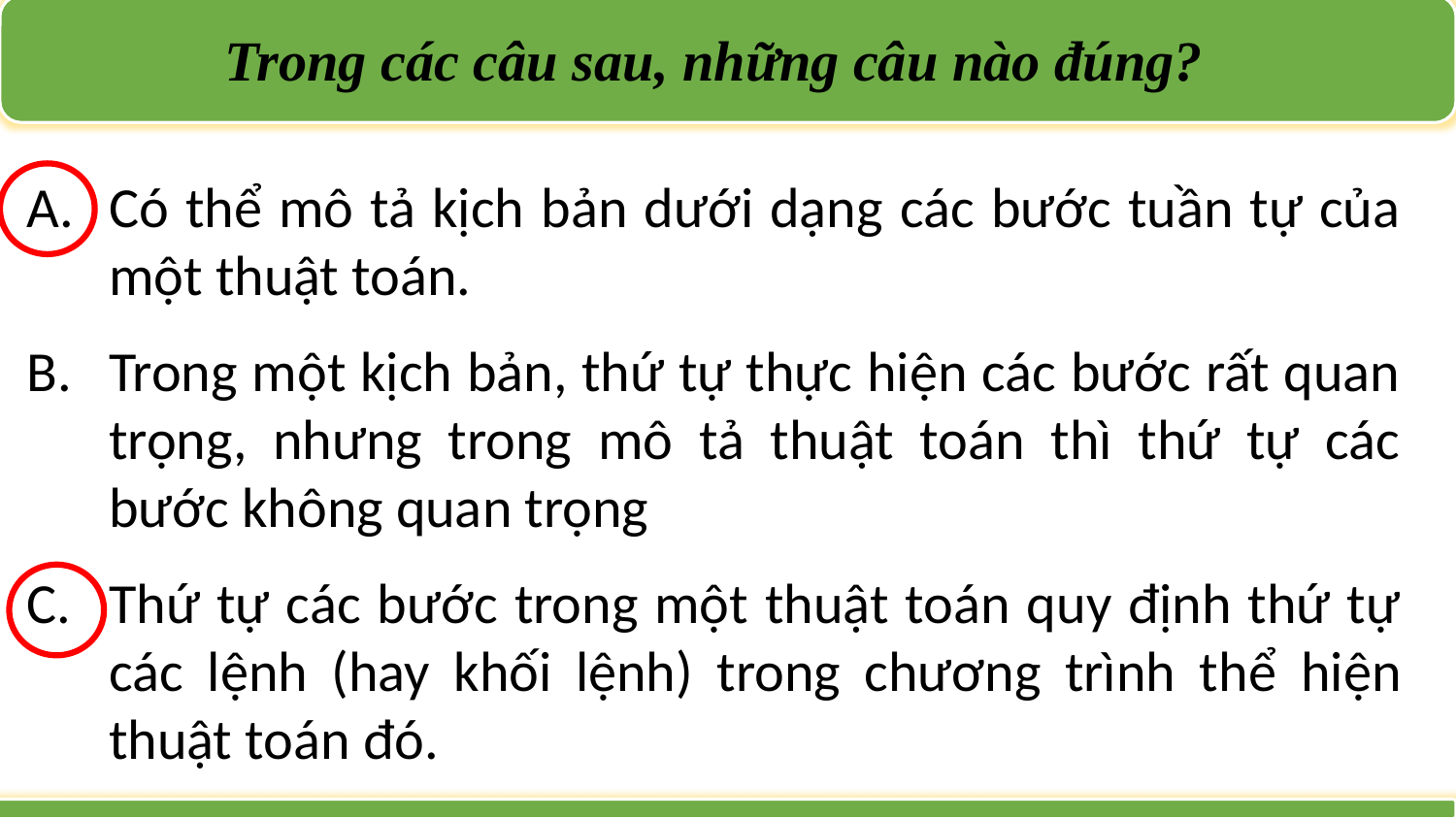

Trong các câu sau, những câu nào đúng?

Có thể mô tả kịch bản dưới dạng các bước tuần tự của một thuật toán.
Trong một kịch bản, thứ tự thực hiện các bước rất quan trọng, nhưng trong mô tả thuật toán thì thứ tự các bước không quan trọng
Thứ tự các bước trong một thuật toán quy định thứ tự các lệnh (hay khối lệnh) trong chương trình thể hiện thuật toán đó.